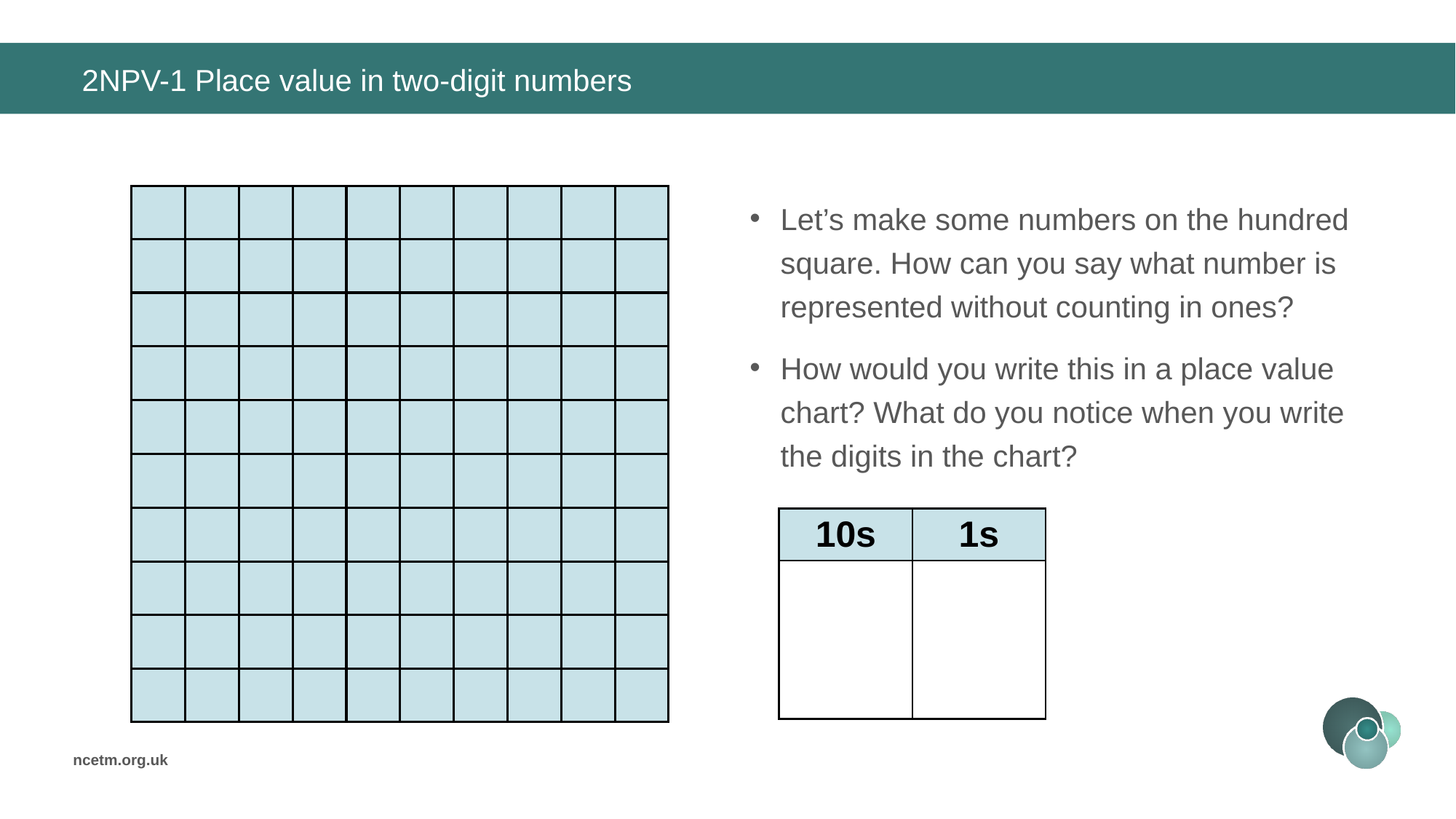

# 2NPV-1 Place value in two-digit numbers

Let’s make some numbers on the hundred square. How can you say what number is represented without counting in ones?
How would you write this in a place value chart? What do you notice when you write the digits in the chart?

| 10s | 1s |
| --- | --- |
|  |  |